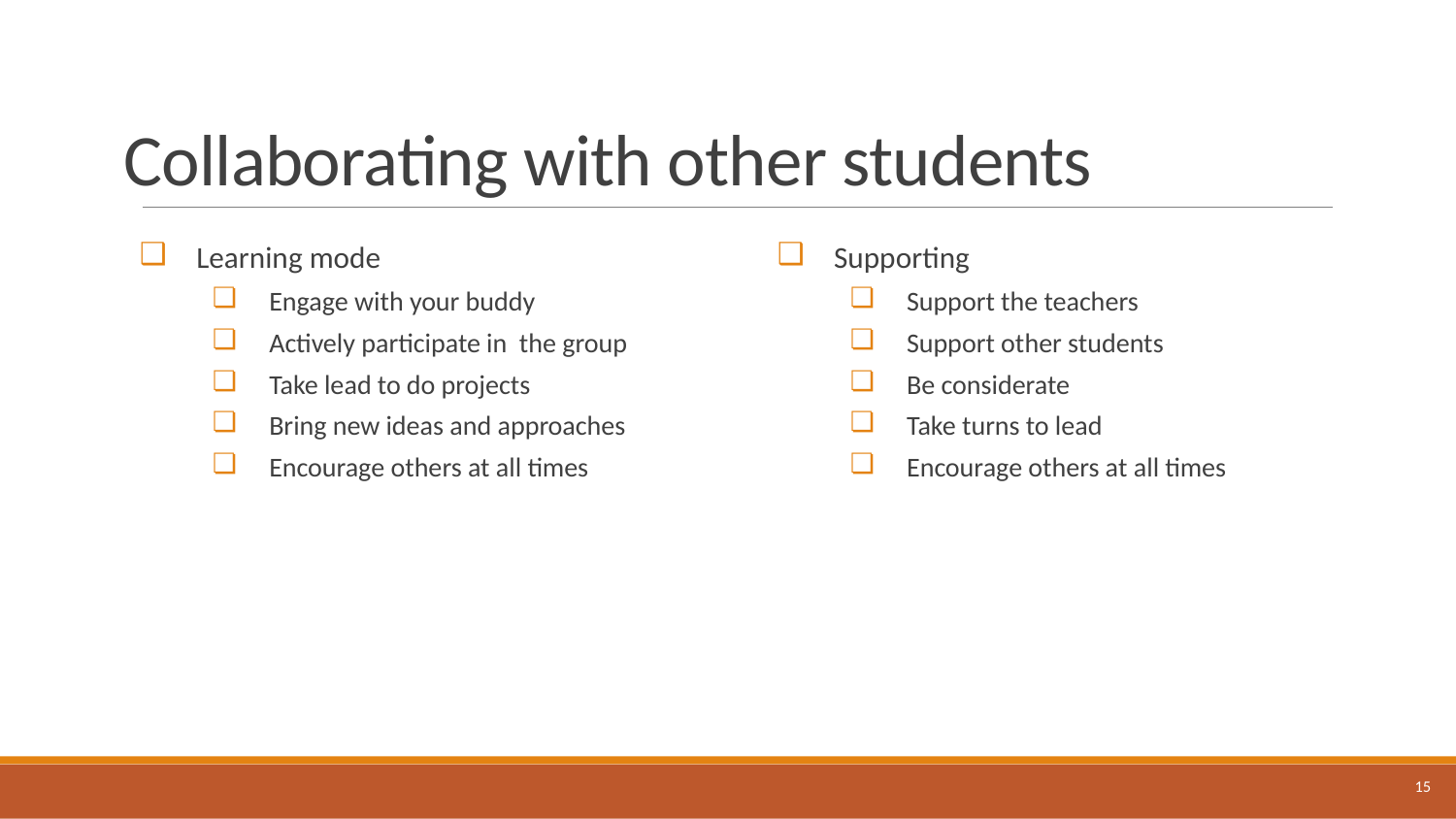

# Collaborating with other students
Learning mode
Engage with your buddy
Actively participate in  the group
Take lead to do projects
Bring new ideas and approaches
Encourage others at all times

Supporting
Support the teachers
Support other students
Be considerate
Take turns to lead
Encourage others at all times
15